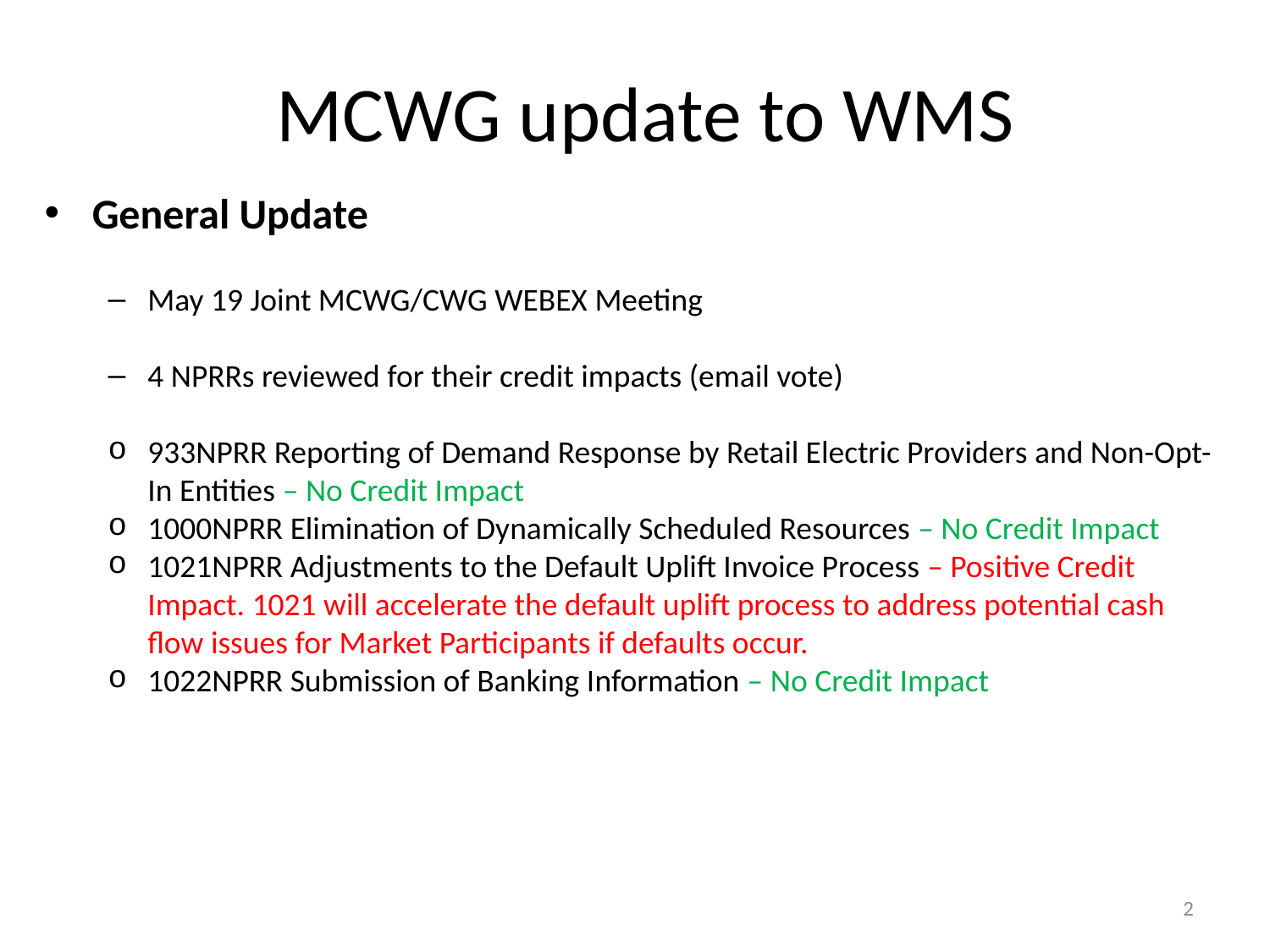

# MCWG update to WMS
General Update

May 19 Joint MCWG/CWG WEBEX Meeting

4 NPRRs reviewed for their credit impacts (email vote)

933NPRR Reporting of Demand Response by Retail Electric Providers and Non-Opt-In Entities – No Credit Impact
1000NPRR Elimination of Dynamically Scheduled Resources – No Credit Impact
1021NPRR Adjustments to the Default Uplift Invoice Process – Positive Credit Impact. 1021 will accelerate the default uplift process to address potential cash flow issues for Market Participants if defaults occur.
1022NPRR Submission of Banking Information – No Credit Impact

2